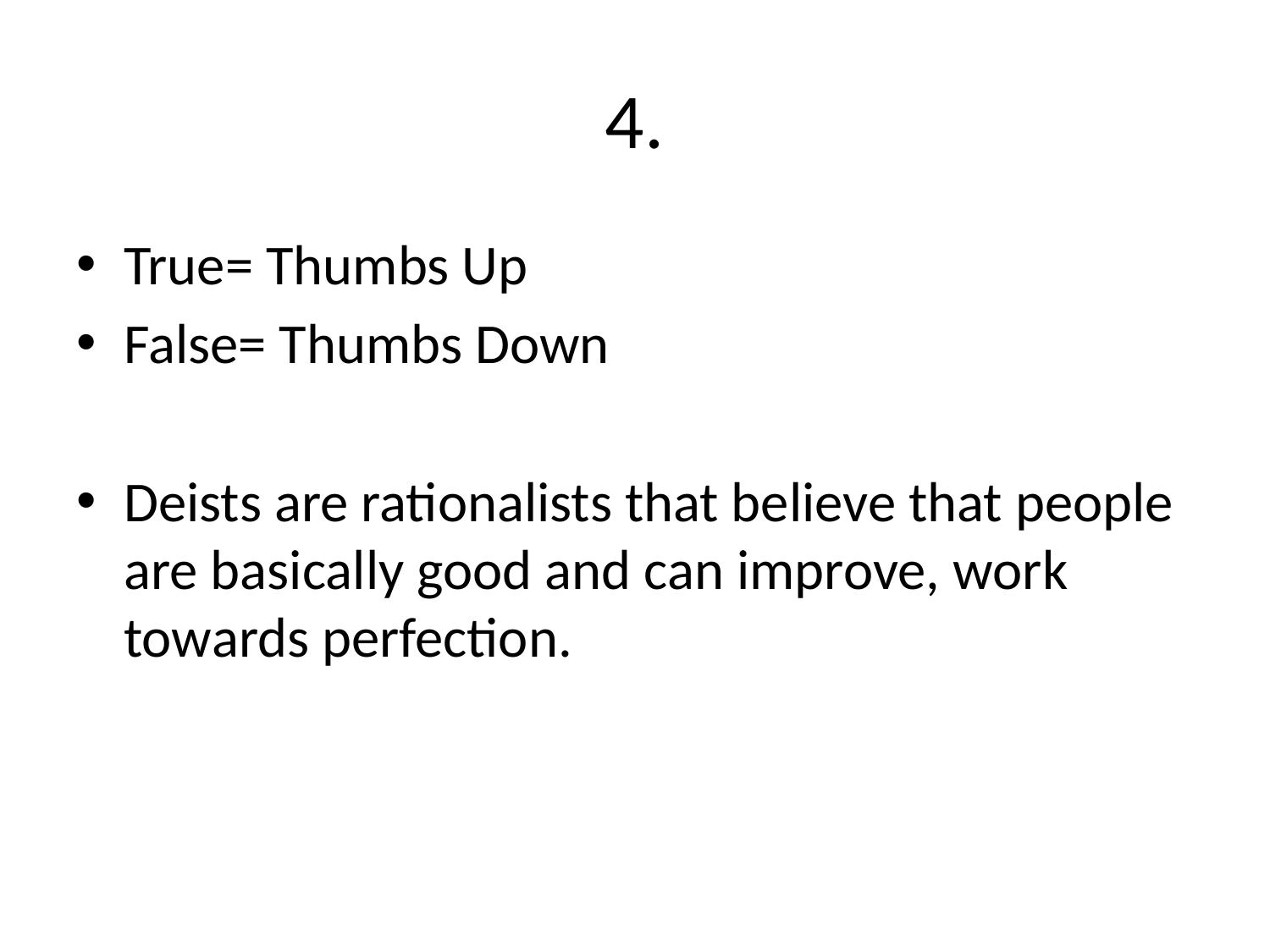

# 4.
True= Thumbs Up
False= Thumbs Down

Deists are rationalists that believe that people are basically good and can improve, work towards perfection.